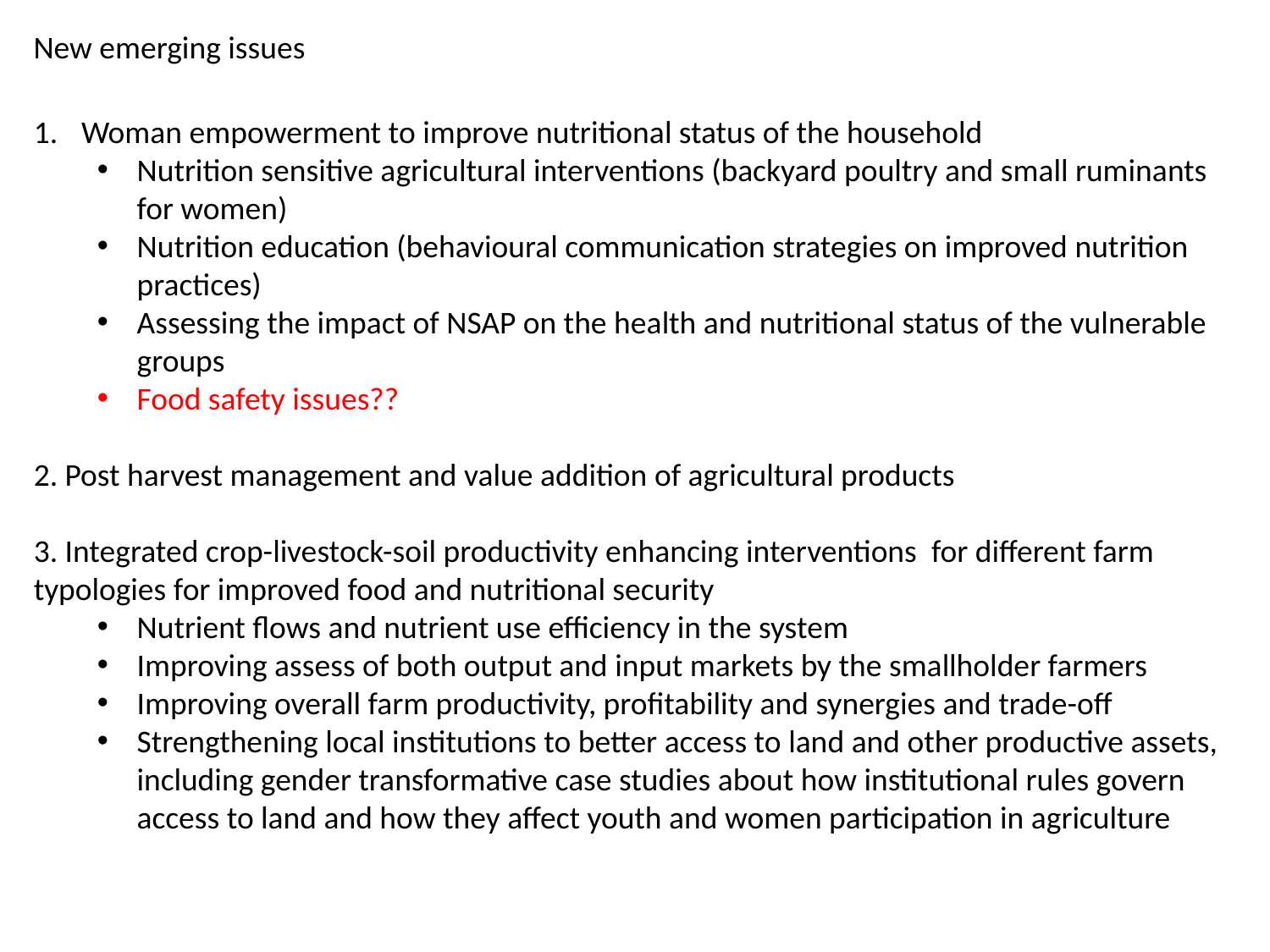

New emerging issues
Woman empowerment to improve nutritional status of the household
Nutrition sensitive agricultural interventions (backyard poultry and small ruminants for women)
Nutrition education (behavioural communication strategies on improved nutrition practices)
Assessing the impact of NSAP on the health and nutritional status of the vulnerable groups
Food safety issues??

2. Post harvest management and value addition of agricultural products

3. Integrated crop-livestock-soil productivity enhancing interventions  for different farm typologies for improved food and nutritional security
Nutrient flows and nutrient use efficiency in the system
Improving assess of both output and input markets by the smallholder farmers
Improving overall farm productivity, profitability and synergies and trade-off
Strengthening local institutions to better access to land and other productive assets, including gender transformative case studies about how institutional rules govern access to land and how they affect youth and women participation in agriculture